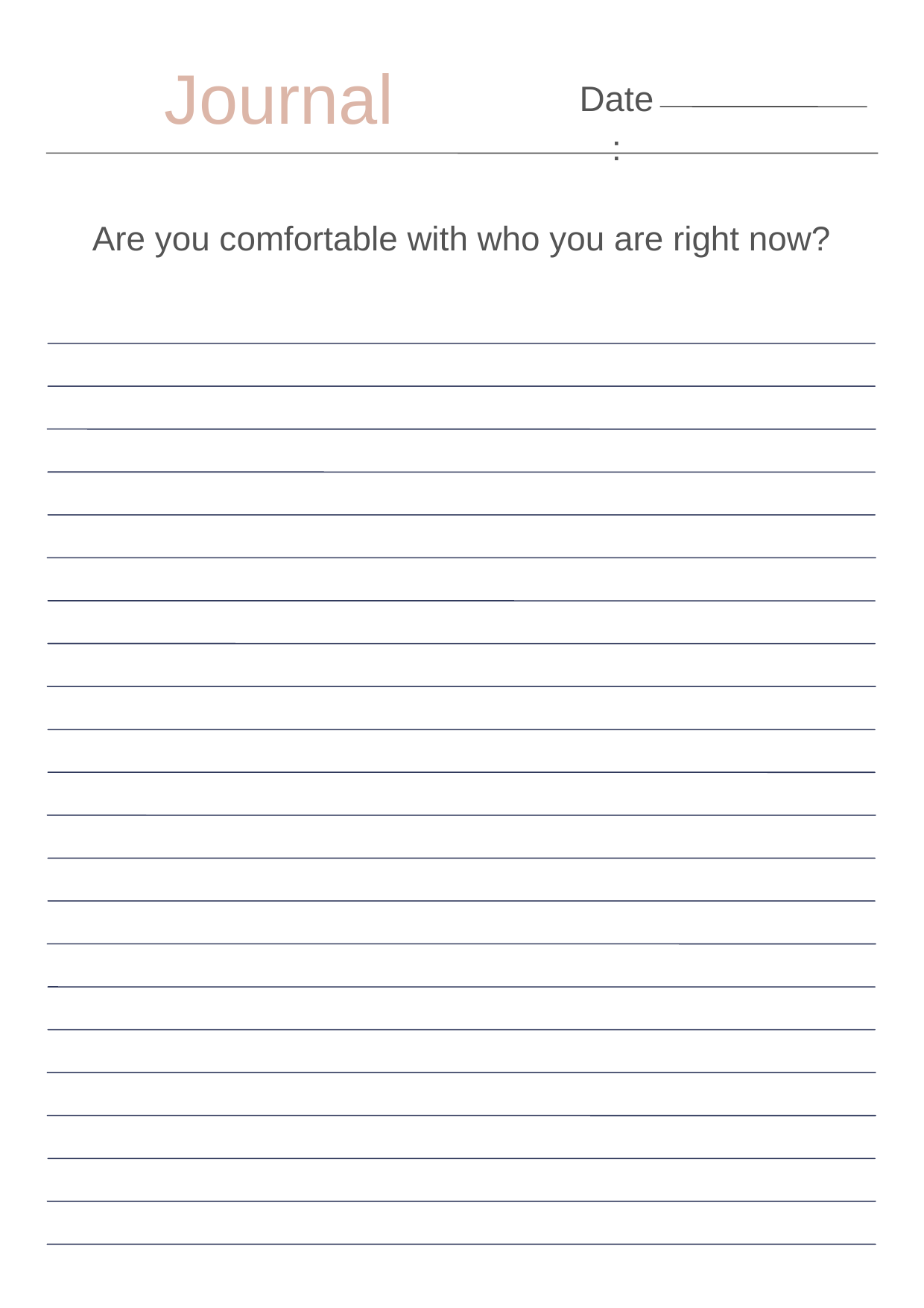

Journal
Date:

Are you comfortable with who you are right now?